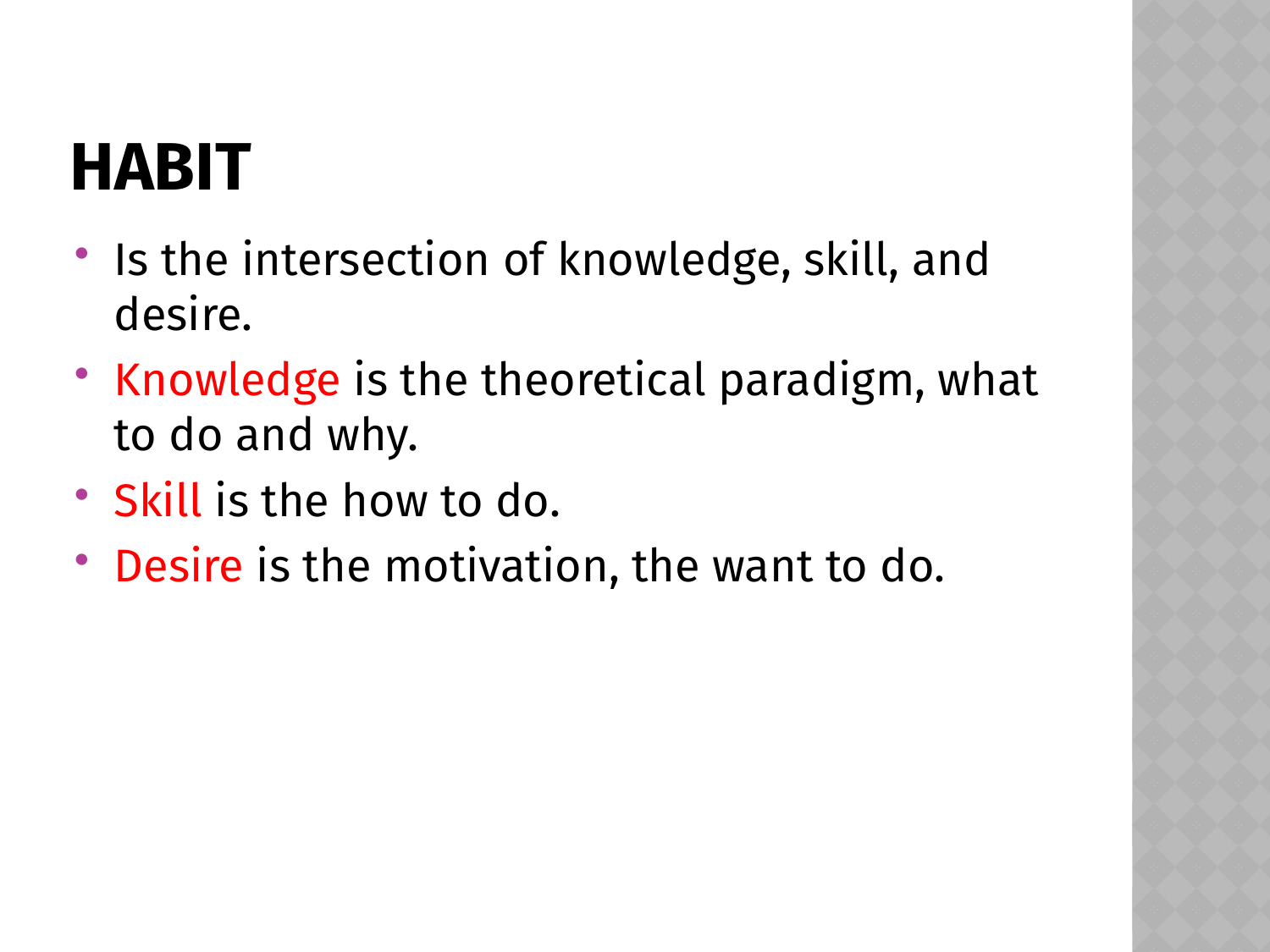

# HABIT
Is the intersection of knowledge, skill, and desire.
Knowledge is the theoretical paradigm, what to do and why.
Skill is the how to do.
Desire is the motivation, the want to do.